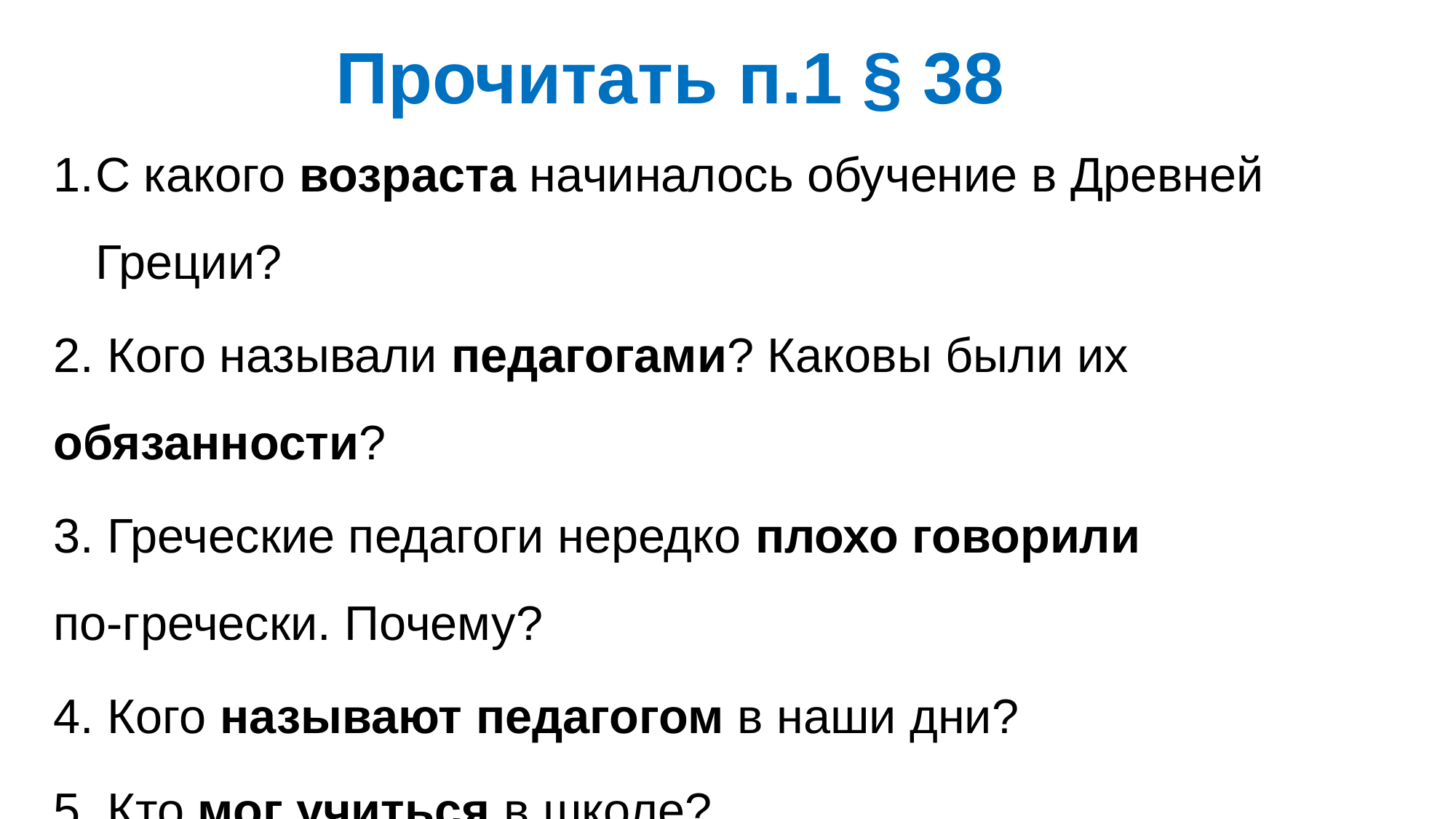

Прочитать п.1 § 38
С какого возраста начиналось обучение в Древней Греции?
2. Кого называли педагогами? Каковы были их обязанности?
3. Греческие педагоги нередко плохо говорили
по-гречески. Почему?
4. Кого называют педагогом в наши дни?
5. Кто мог учиться в школе?